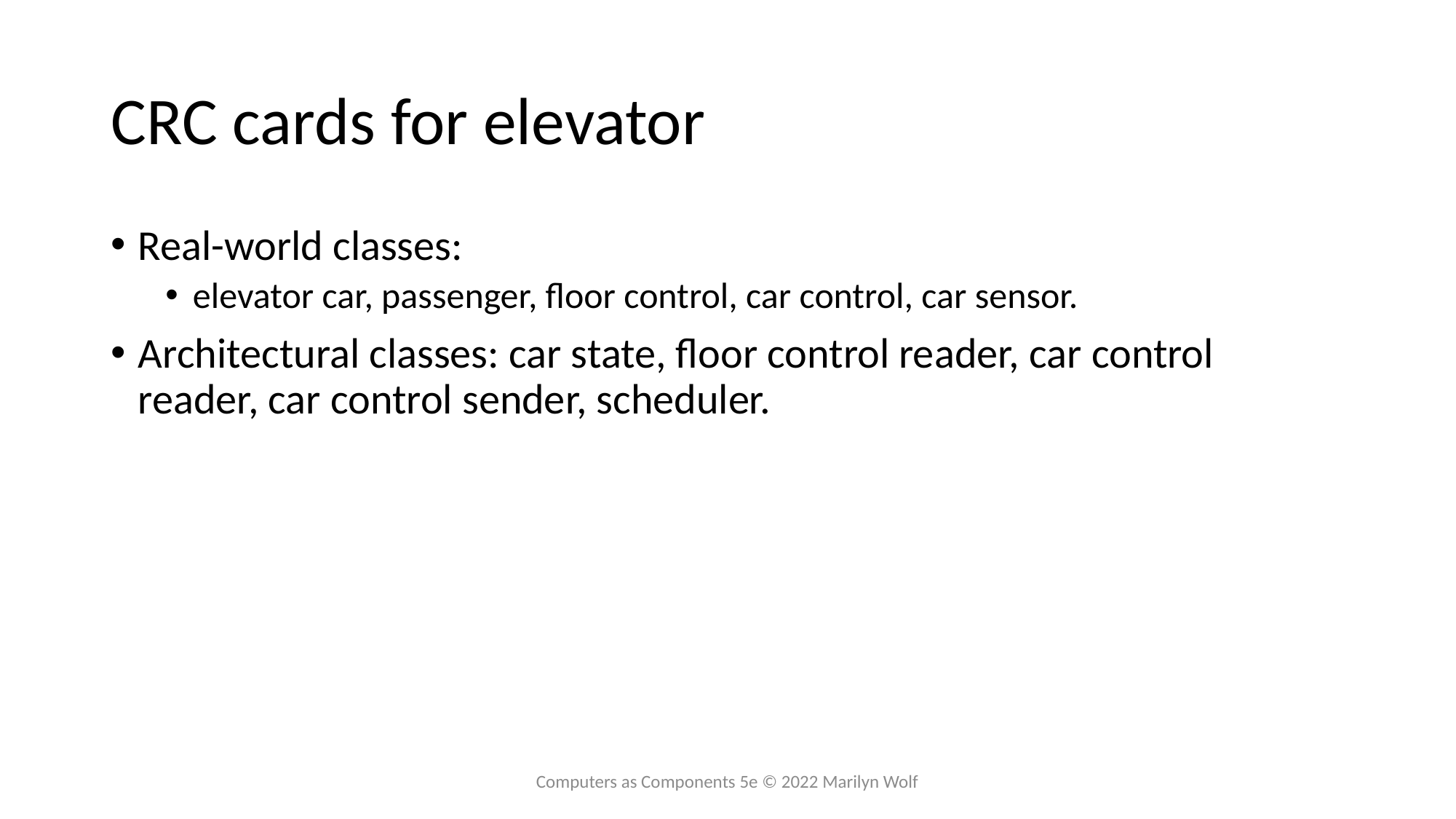

# CRC cards for elevator
Real-world classes:
elevator car, passenger, floor control, car control, car sensor.
Architectural classes: car state, floor control reader, car control reader, car control sender, scheduler.
Computers as Components 5e © 2022 Marilyn Wolf